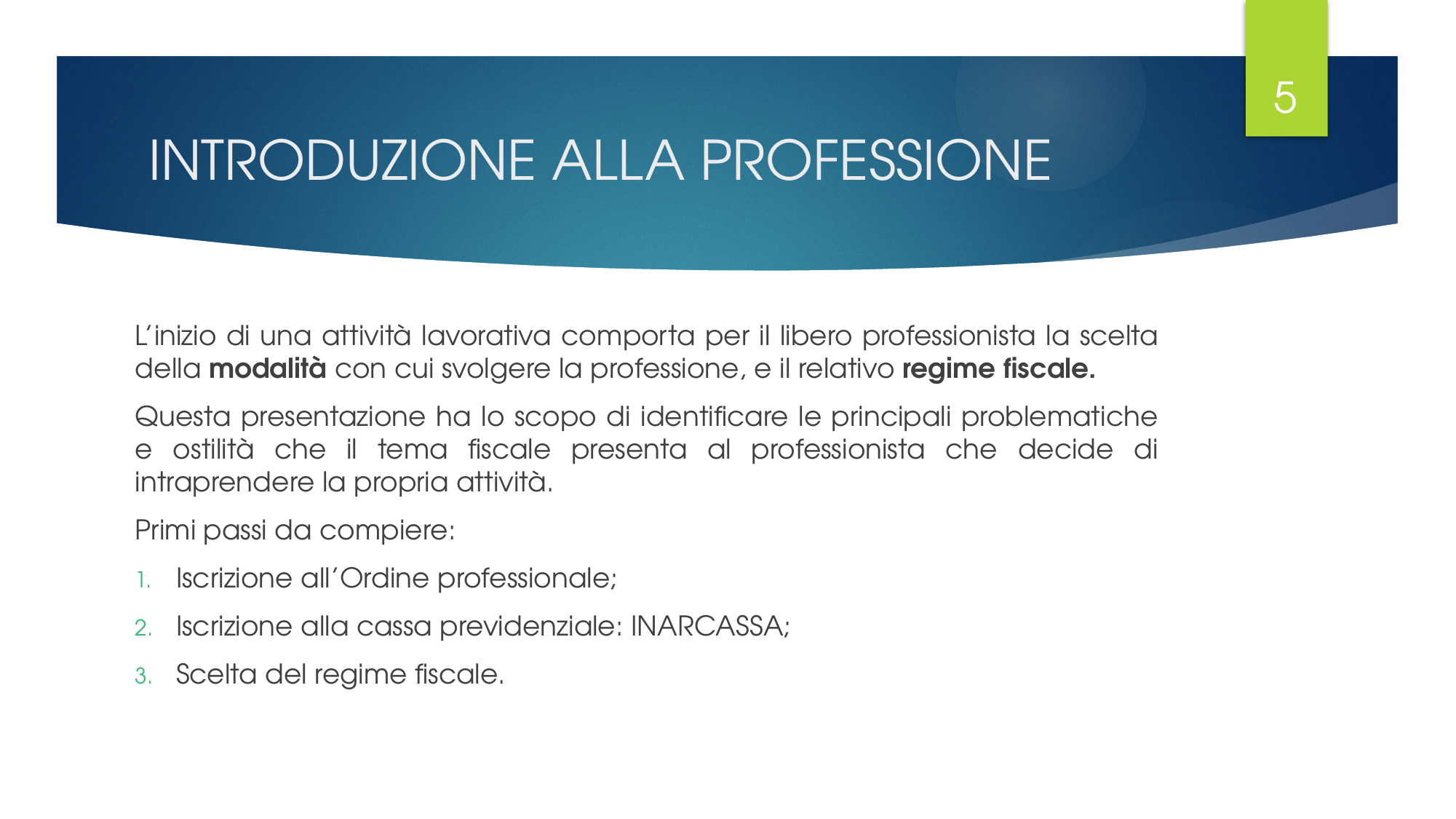

5
# INTRODUZIONE ALLA PROFESSIONE
L’inizio di una attività lavorativa comporta per il libero professionista la scelta della modalità con cui svolgere la professione, e il relativo regime fiscale.
Questa presentazione ha lo scopo di identificare le principali problematiche e ostilità che il tema fiscale presenta al professionista che decide di intraprendere la propria attività.
Primi passi da compiere:
Iscrizione all’Ordine professionale;
Iscrizione alla cassa previdenziale: INARCASSA;
Scelta del regime fiscale.